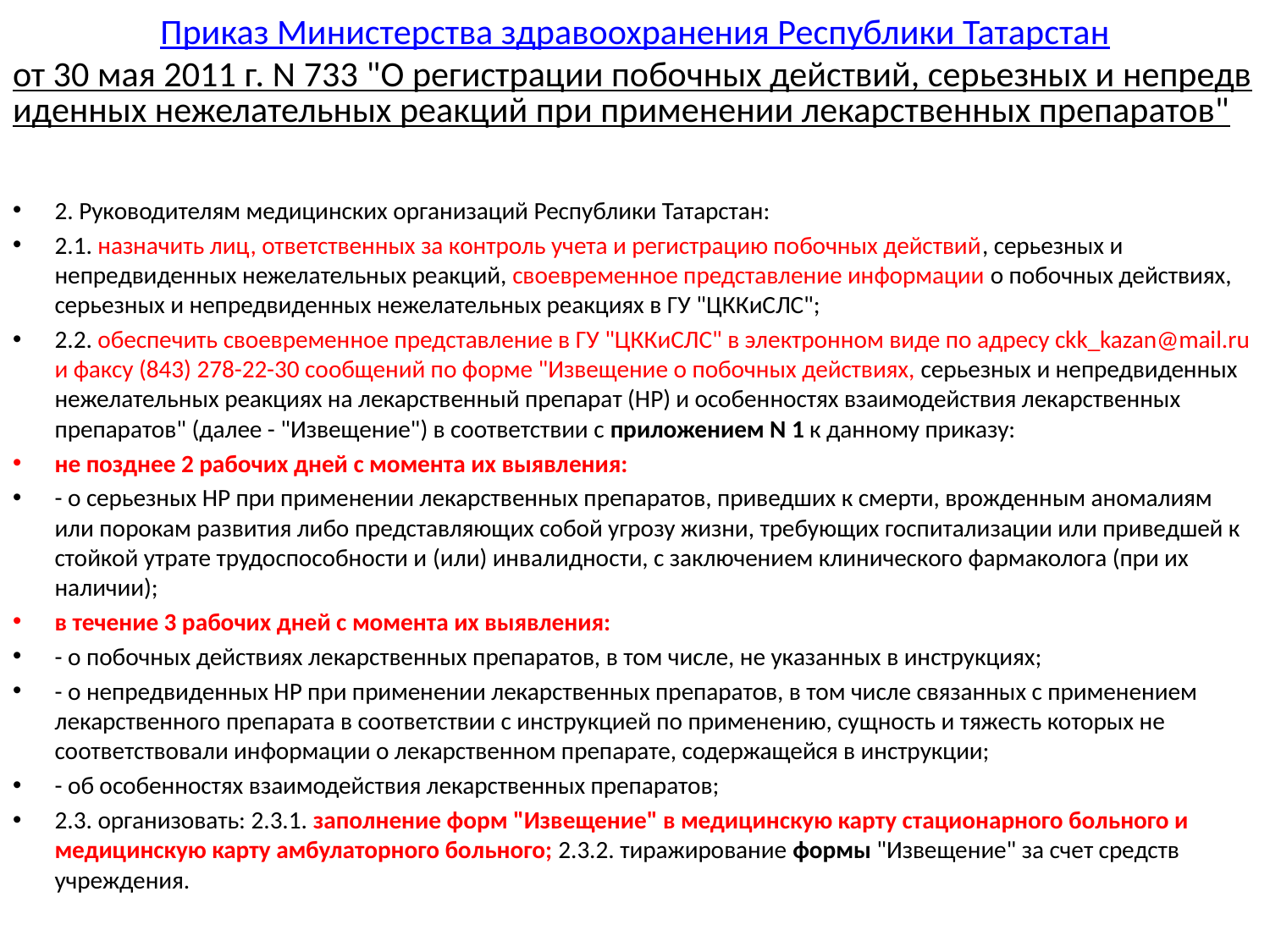

# Приказ Министерства здравоохранения Республики Татарстан от 30 мая 2011 г. N 733 "О регистрации побочных действий, серьезных и непредвиденных нежелательных реакций при применении лекарственных препаратов"
2. Руководителям медицинских организаций Республики Татарстан:
2.1. назначить лиц, ответственных за контроль учета и регистрацию побочных действий, серьезных и непредвиденных нежелательных реакций, своевременное представление информации о побочных действиях, серьезных и непредвиденных нежелательных реакциях в ГУ "ЦККиСЛС";
2.2. обеспечить своевременное представление в ГУ "ЦККиСЛС" в электронном виде по адресу ckk_kazan@mail.ru и факсу (843) 278-22-30 сообщений по форме "Извещение о побочных действиях, серьезных и непредвиденных нежелательных реакциях на лекарственный препарат (HP) и особенностях взаимодействия лекарственных препаратов" (далее - "Извещение") в соответствии с приложением N 1 к данному приказу:
не позднее 2 рабочих дней с момента их выявления:
- о серьезных НР при применении лекарственных препаратов, приведших к смерти, врожденным аномалиям или порокам развития либо представляющих собой угрозу жизни, требующих госпитализации или приведшей к стойкой утрате трудоспособности и (или) инвалидности, с заключением клинического фармаколога (при их наличии);
в течение 3 рабочих дней с момента их выявления:
- о побочных действиях лекарственных препаратов, в том числе, не указанных в инструкциях;
- о непредвиденных НР при применении лекарственных препаратов, в том числе связанных с применением лекарственного препарата в соответствии с инструкцией по применению, сущность и тяжесть которых не соответствовали информации о лекарственном препарате, содержащейся в инструкции;
- об особенностях взаимодействия лекарственных препаратов;
2.3. организовать: 2.3.1. заполнение форм "Извещение" в медицинскую карту стационарного больного и медицинскую карту амбулаторного больного; 2.3.2. тиражирование формы "Извещение" за счет средств учреждения.